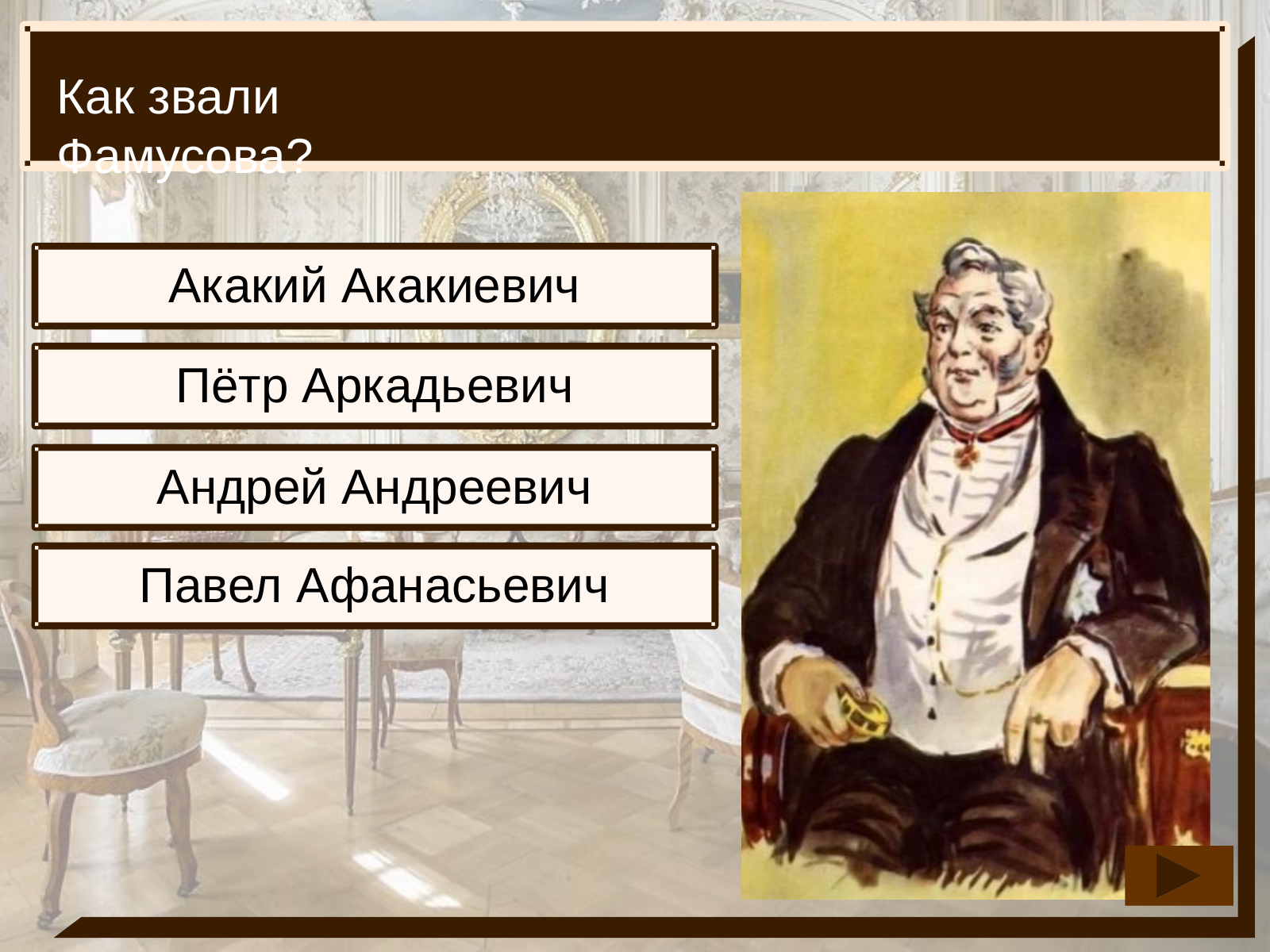

Как звали Фамусова?

Акакий Акакиевич

Пётр Аркадьевич

Андрей Андреевич

Павел Афанасьевич